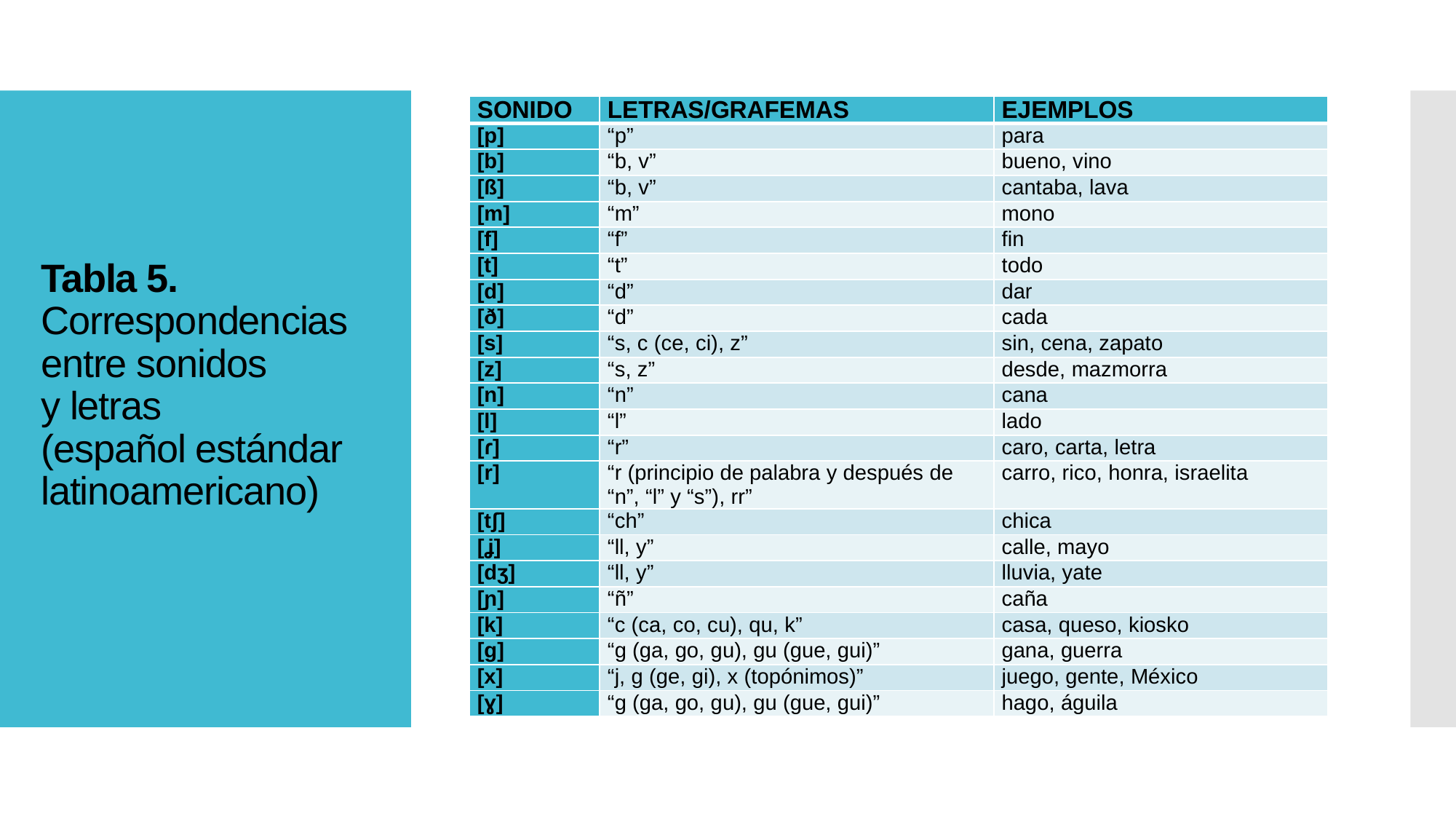

| sonido | letras/grafemas | ejemplos |
| --- | --- | --- |
| [p] | “p” | para |
| [b] | “b, v” | bueno, vino |
| [ß] | “b, v” | cantaba, lava |
| [m] | “m” | mono |
| [f] | “f” | fin |
| [t] | “t” | todo |
| [d] | “d” | dar |
| [ð] | “d” | cada |
| [s] | “s, c (ce, ci), z” | sin, cena, zapato |
| [z] | “s, z” | desde, mazmorra |
| [n] | “n” | cana |
| [l] | “l” | lado |
| [ɾ] | “r” | caro, carta, letra |
| [r] | “r (principio de palabra y después de “n”, “l” y “s”), rr” | carro, rico, honra, israelita |
| [tʃ] | “ch” | chica |
| [ʝ] | “ll, y” | calle, mayo |
| [dʒ] | “ll, y” | lluvia, yate |
| [ɲ] | “ñ” | caña |
| [k] | “c (ca, co, cu), qu, k” | casa, queso, kiosko |
| [g] | “g (ga, go, gu), gu (gue, gui)” | gana, guerra |
| [x] | “j, g (ge, gi), x (topónimos)” | juego, gente, México |
| [ɣ] | “g (ga, go, gu), gu (gue, gui)” | hago, águila |
# Tabla 5. Correspondencias entre sonidos y letras (español estándar latinoamericano)